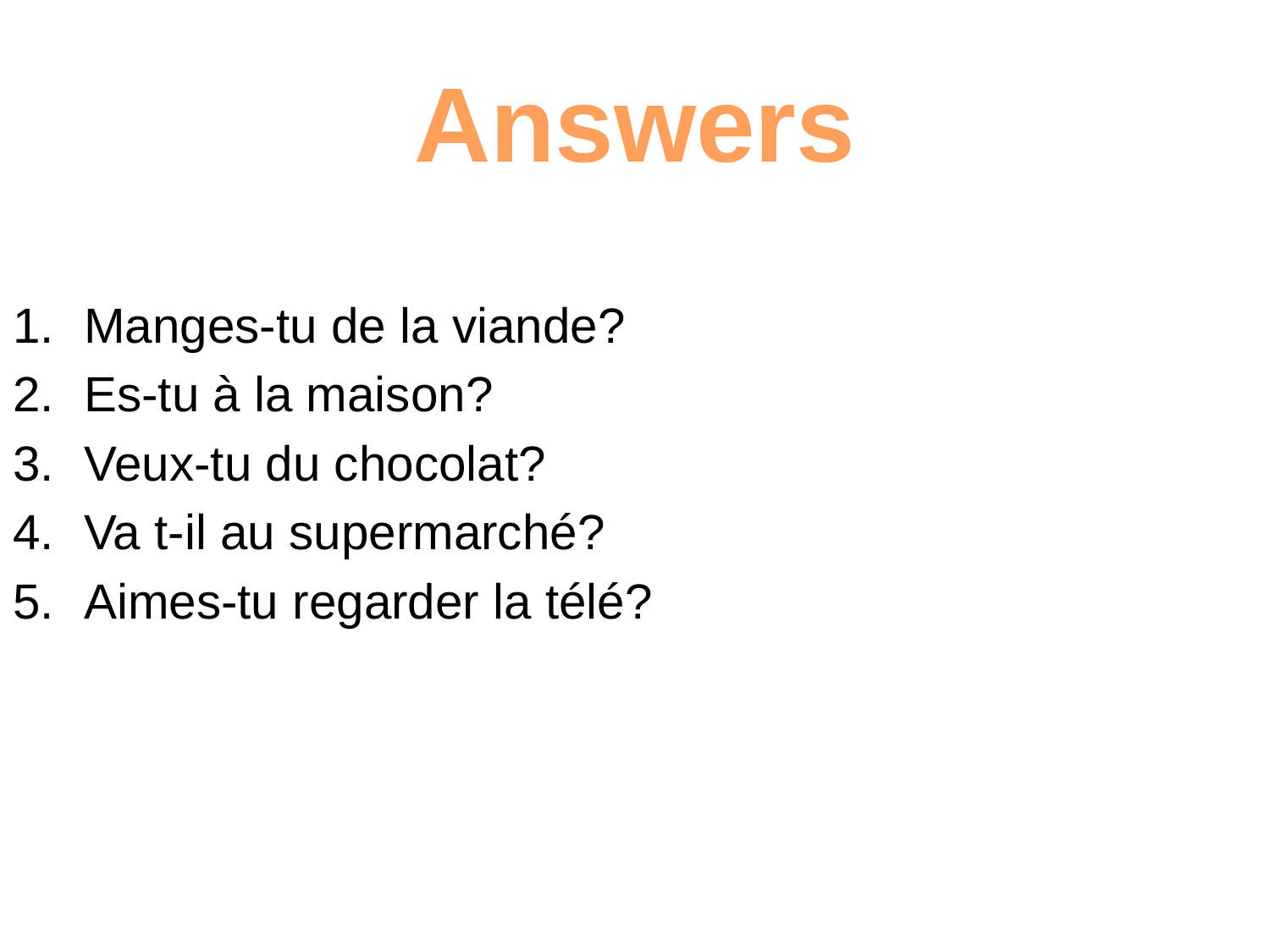

Answers

Manges-tu de la viande?
Es-tu à la maison?
Veux-tu du chocolat?
Va t-il au supermarché?
Aimes-tu regarder la télé?